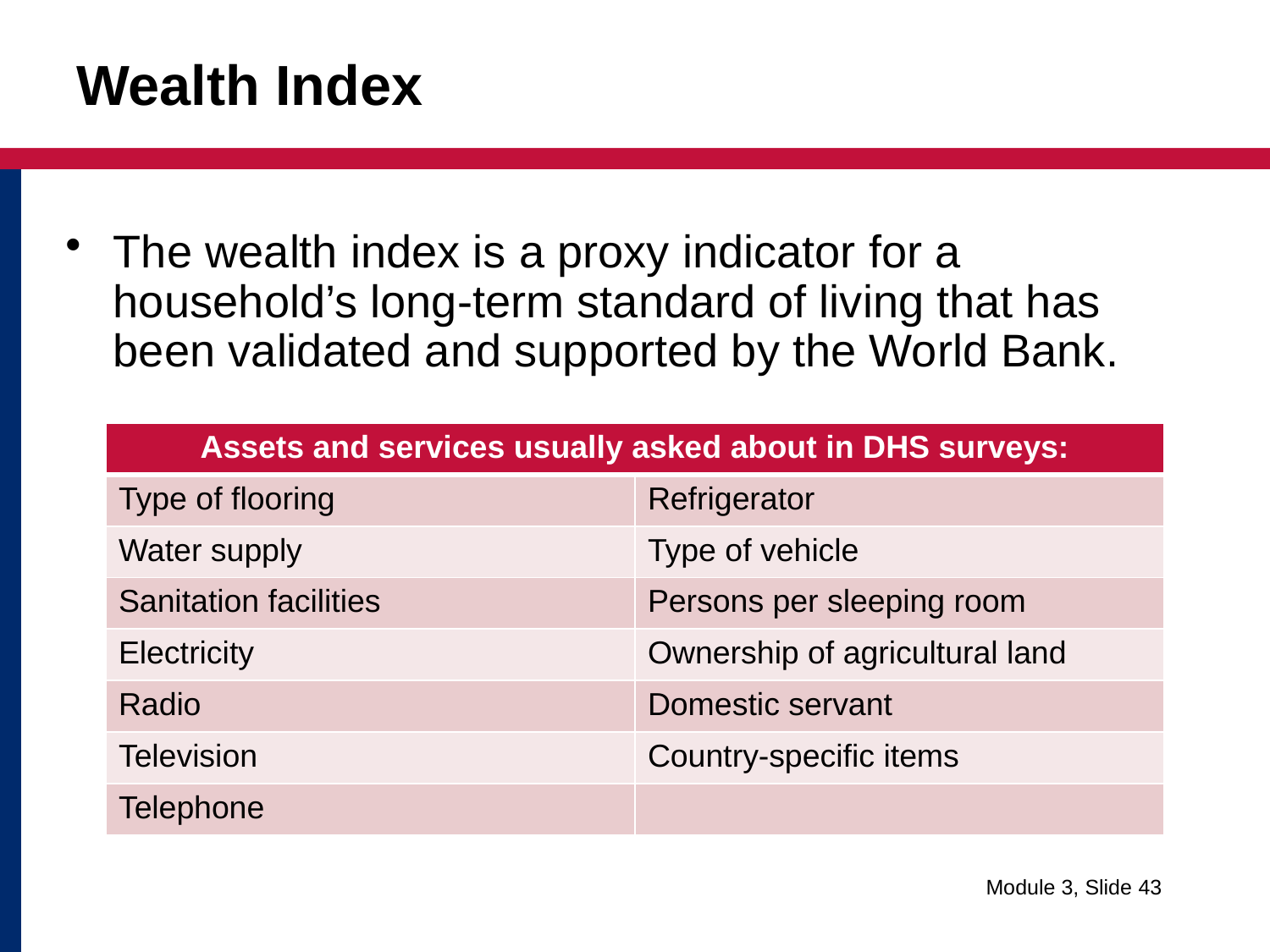

# Wealth Index
The wealth index is a proxy indicator for a household’s long-term standard of living that has been validated and supported by the World Bank.

| Assets and services usually asked about in DHS surveys: |  |
| --- | --- |
| Type of flooring | Refrigerator |
| Water supply | Type of vehicle |
| Sanitation facilities | Persons per sleeping room |
| Electricity | Ownership of agricultural land |
| Radio | Domestic servant |
| Television | Country-specific items |
| Telephone |  |
Module 3, Slide 43